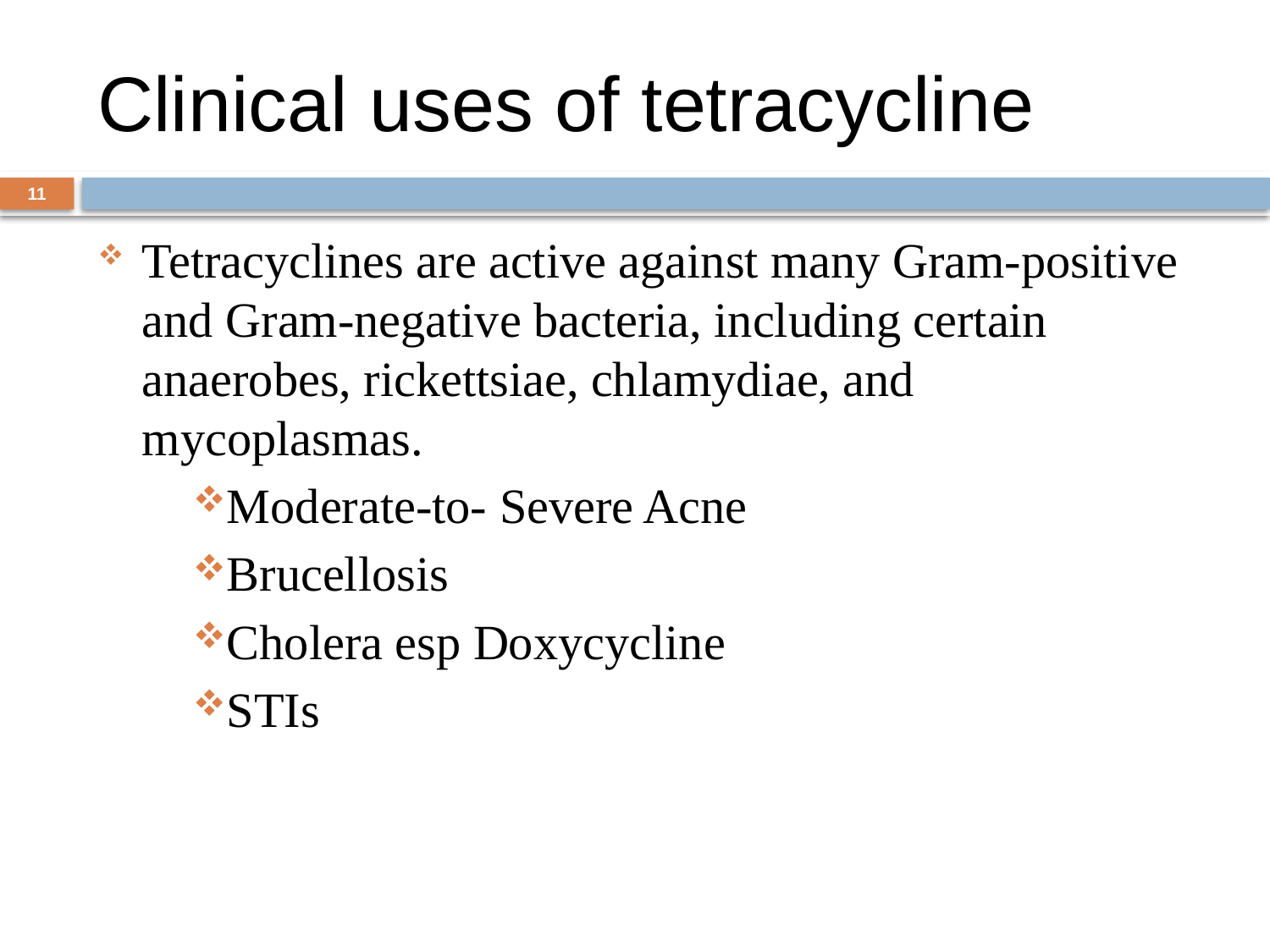

# Clinical uses of tetracycline
11
Tetracyclines are active against many Gram-positive and Gram-negative bacteria, including certain anaerobes, rickettsiae, chlamydiae, and mycoplasmas.
Moderate-to- Severe Acne
Brucellosis
Cholera esp Doxycycline
STIs